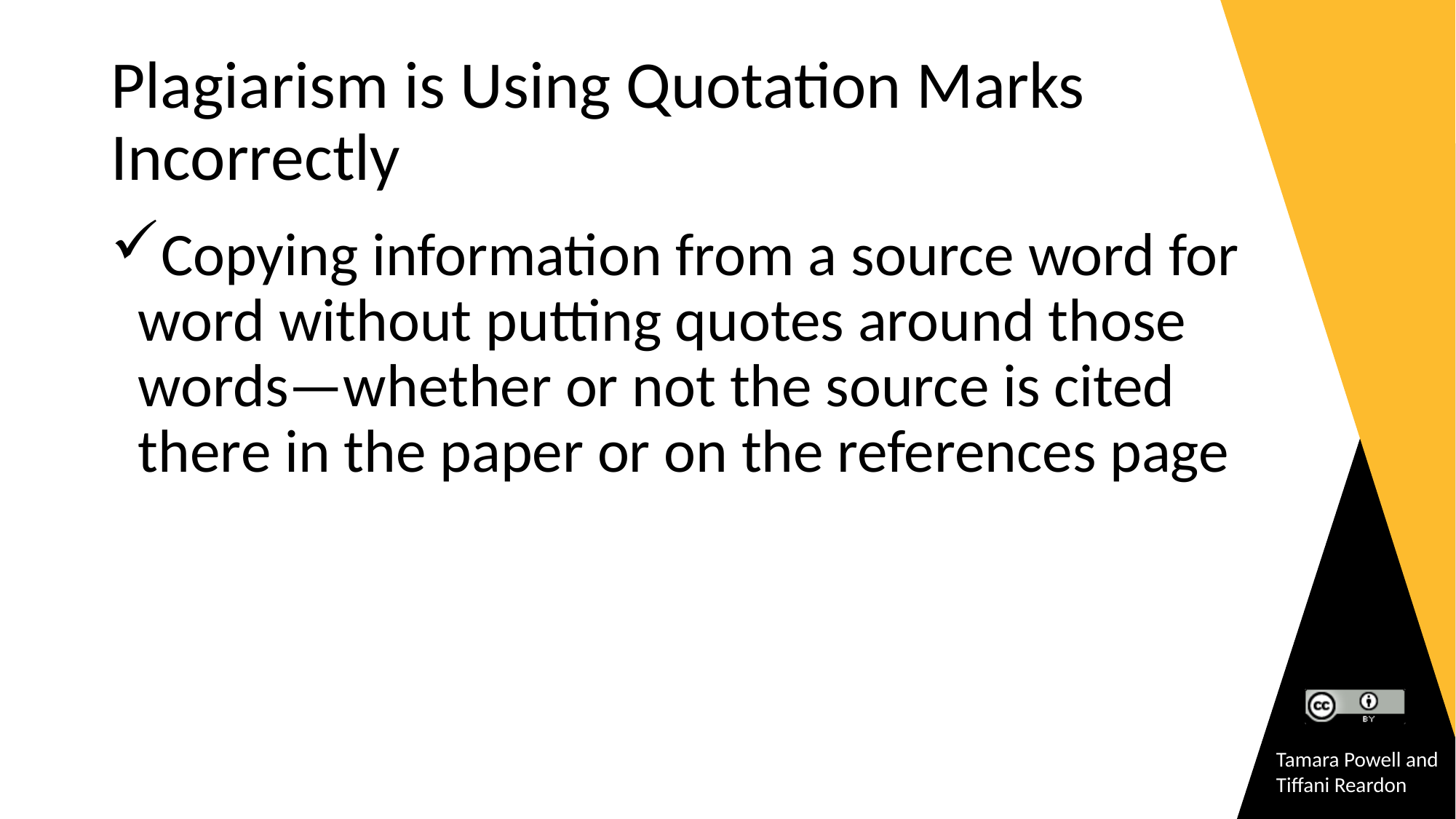

# Plagiarism is Using Quotation Marks Incorrectly
Copying information from a source word for word without putting quotes around those words—whether or not the source is cited there in the paper or on the references page